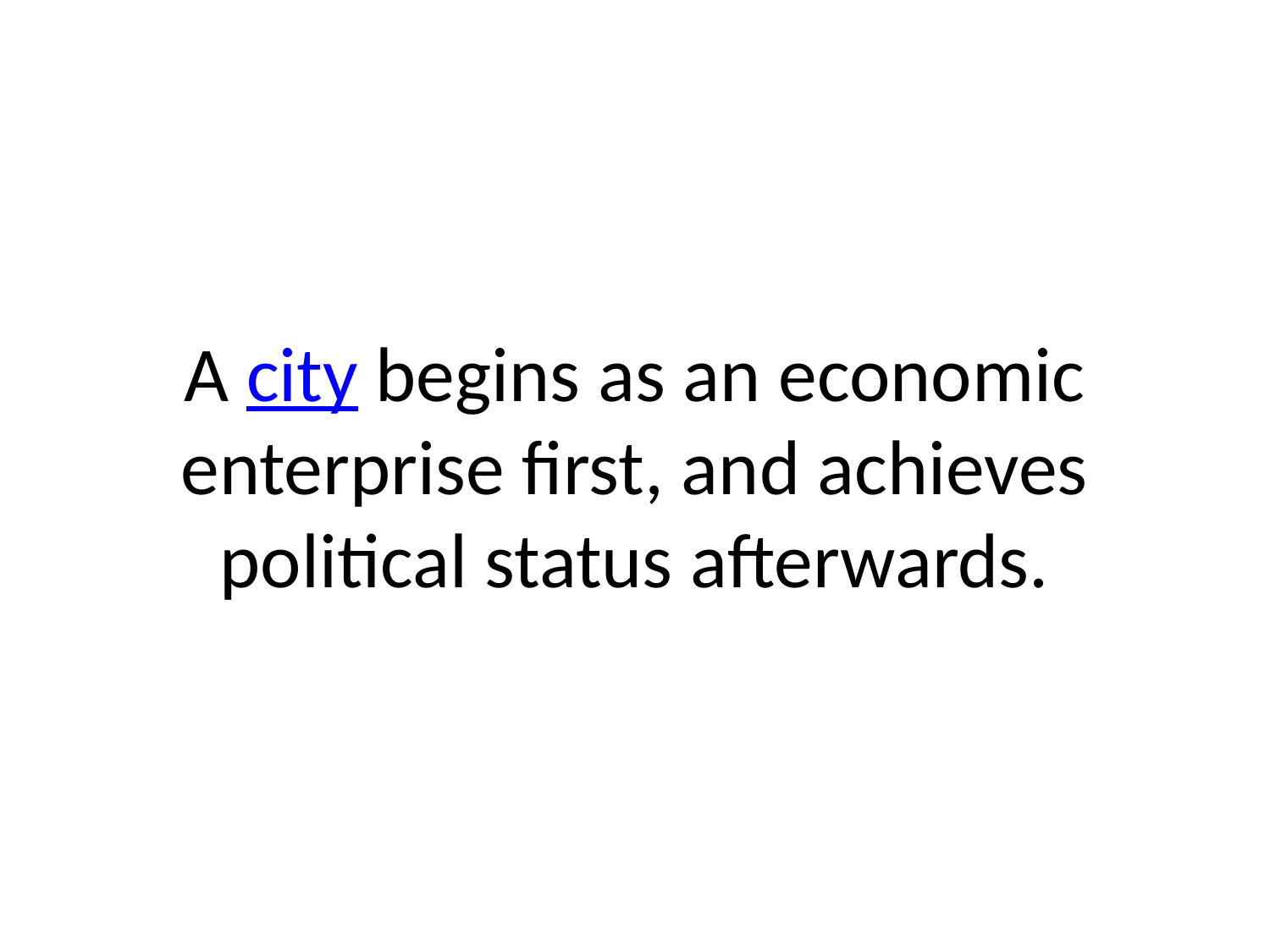

# A city begins as an economic enterprise first, and achieves political status afterwards.